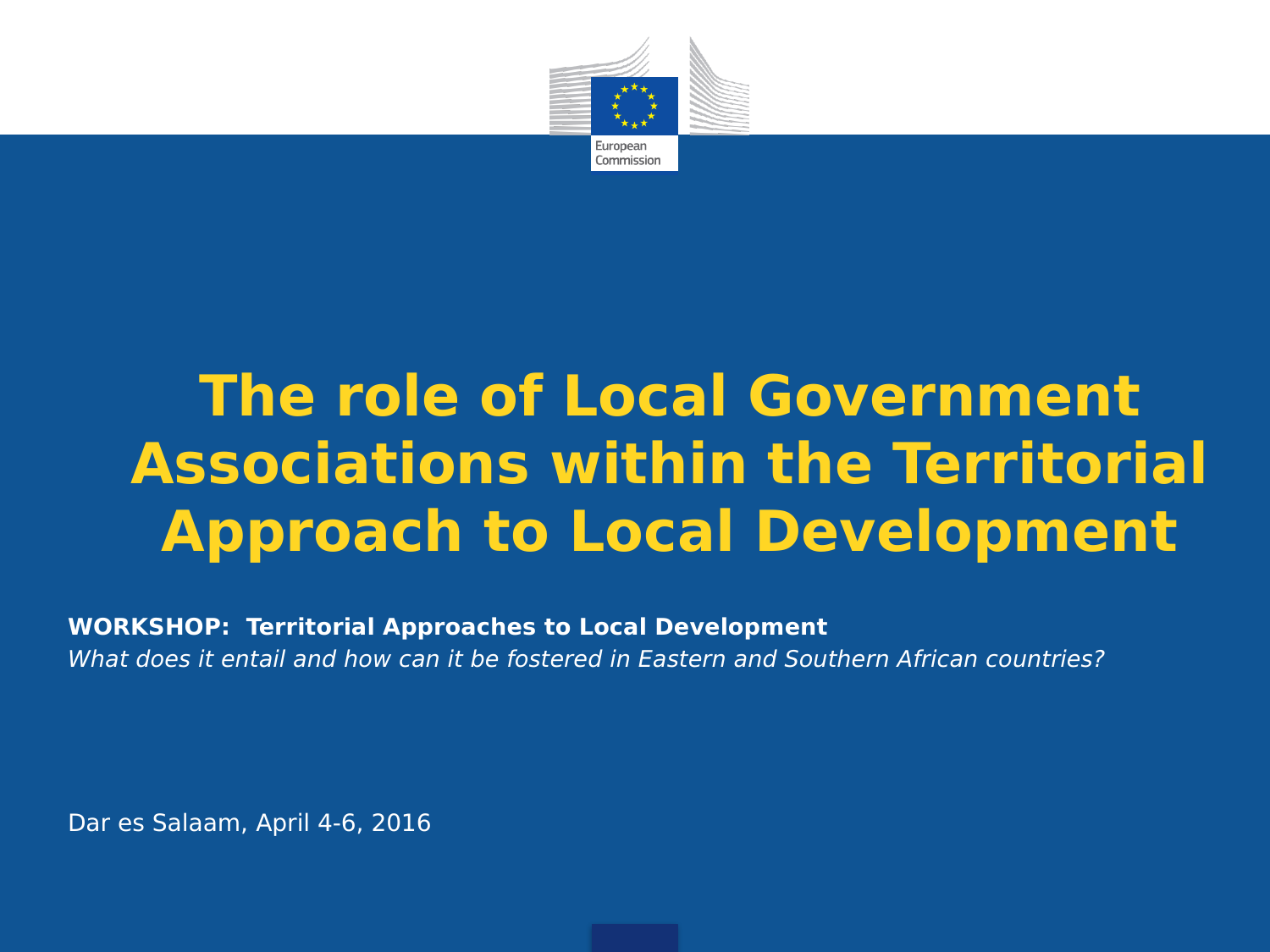

# The role of Local Government Associations within the Territorial Approach to Local Development
WORKSHOP:  Territorial Approaches to Local Development
What does it entail and how can it be fostered in Eastern and Southern African countries?

Dar es Salaam, April 4-6, 2016